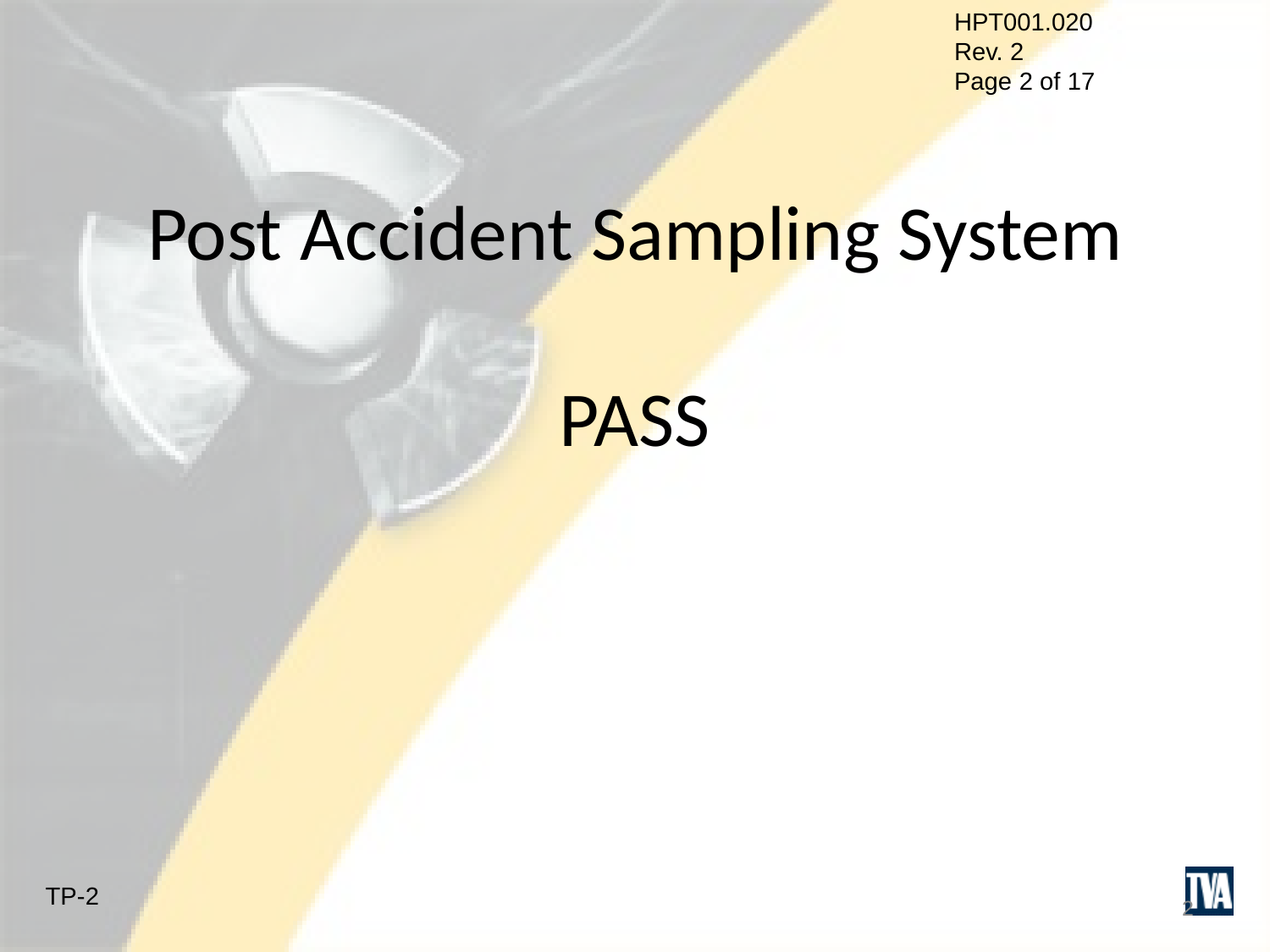

# Post Accident Sampling System PASS
2